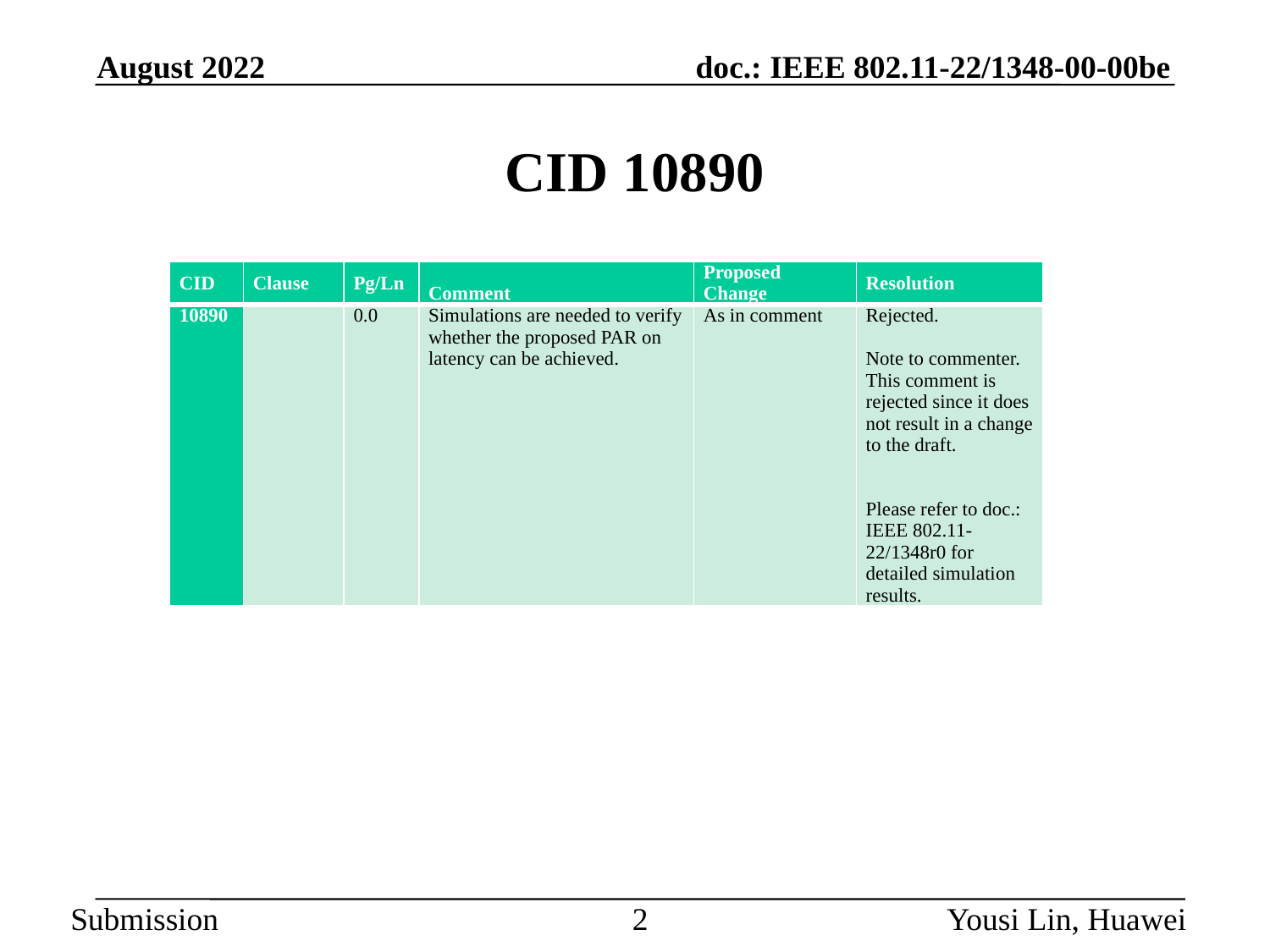

August 2022
# CID 10890
| CID | Clause | Pg/Ln | Comment | Proposed Change | Resolution |
| --- | --- | --- | --- | --- | --- |
| 10890 |  | 0.0 | Simulations are needed to verify whether the proposed PAR on latency can be achieved. | As in comment | Rejected. Note to commenter. This comment is rejected since it does not result in a change to the draft.   Please refer to doc.: IEEE 802.11-22/1348r0 for detailed simulation results. |
2
Yousi Lin, Huawei